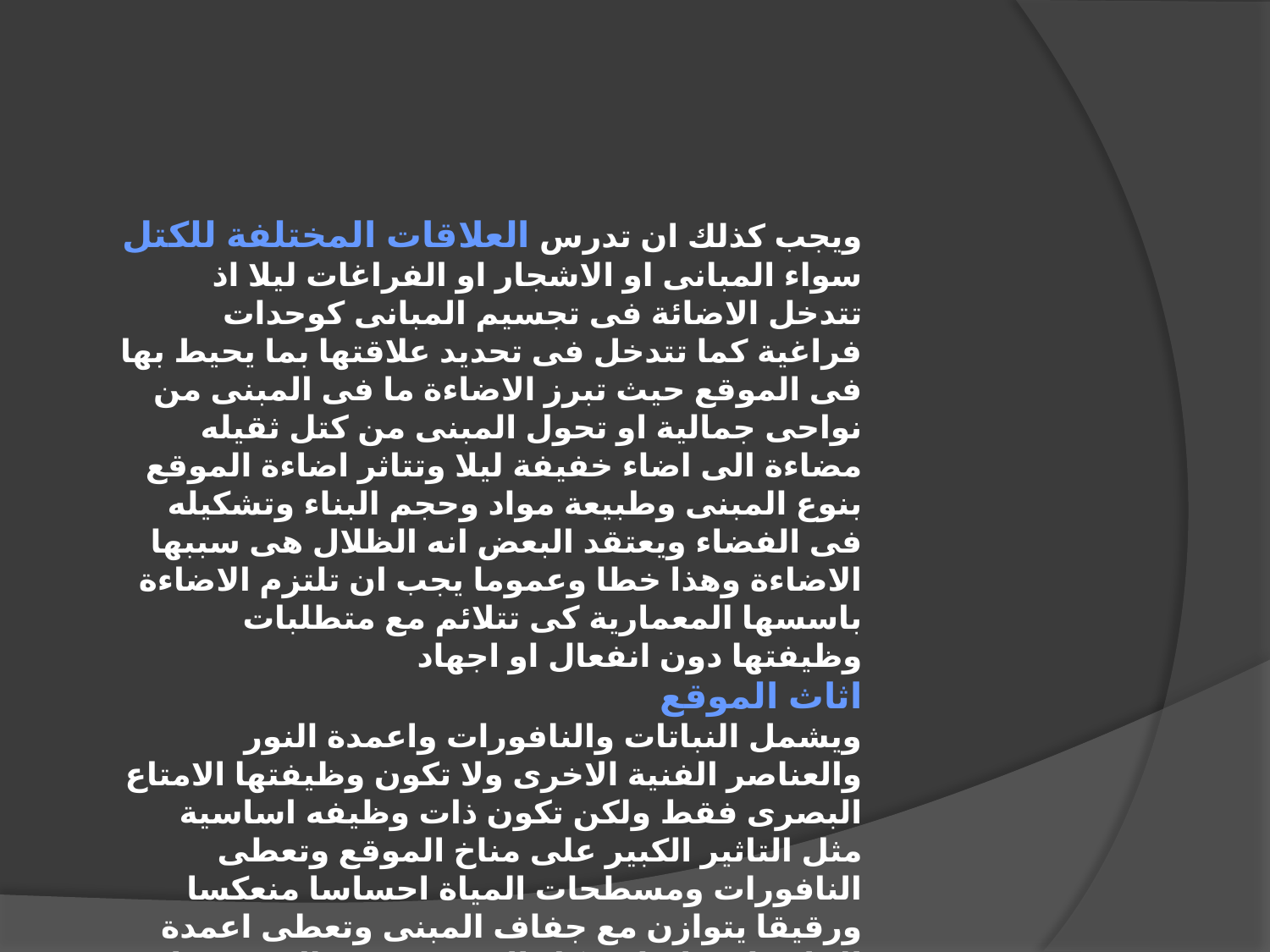

ويجب كذلك ان تدرس العلاقات المختلفة للكتل سواء المبانى او الاشجار او الفراغات ليلا اذ تتدخل الاضائة فى تجسيم المبانى كوحدات فراغية كما تتدخل فى تحديد علاقتها بما يحيط بها فى الموقع حيث تبرز الاضاءة ما فى المبنى من نواحى جمالية او تحول المبنى من كتل ثقيله مضاءة الى اضاء خفيفة ليلا وتتاثر اضاءة الموقع بنوع المبنى وطبيعة مواد وحجم البناء وتشكيله فى الفضاء ويعتقد البعض انه الظلال هى سببها الاضاءة وهذا خطا وعموما يجب ان تلتزم الاضاءة باسسها المعمارية كى تتلائم مع متطلبات وظيفتها دون انفعال او اجهاد
اثاث الموقع
ويشمل النباتات والنافورات واعمدة النور والعناصر الفنية الاخرى ولا تكون وظيفتها الامتاع البصرى فقط ولكن تكون ذات وظيفه اساسية مثل التاثير الكبير على مناخ الموقع وتعطى النافورات ومسطحات المياة احساسا منعكسا ورقيقا يتوازن مع جفاف المبنى وتعطى اعمدة الانارة احساسا بشكل المبنى ويجب الحرص على الا تكون قبيحة اثناء النهار وذلك اما باخفائها فوق مستوى النظر او بتبسيط شكلها